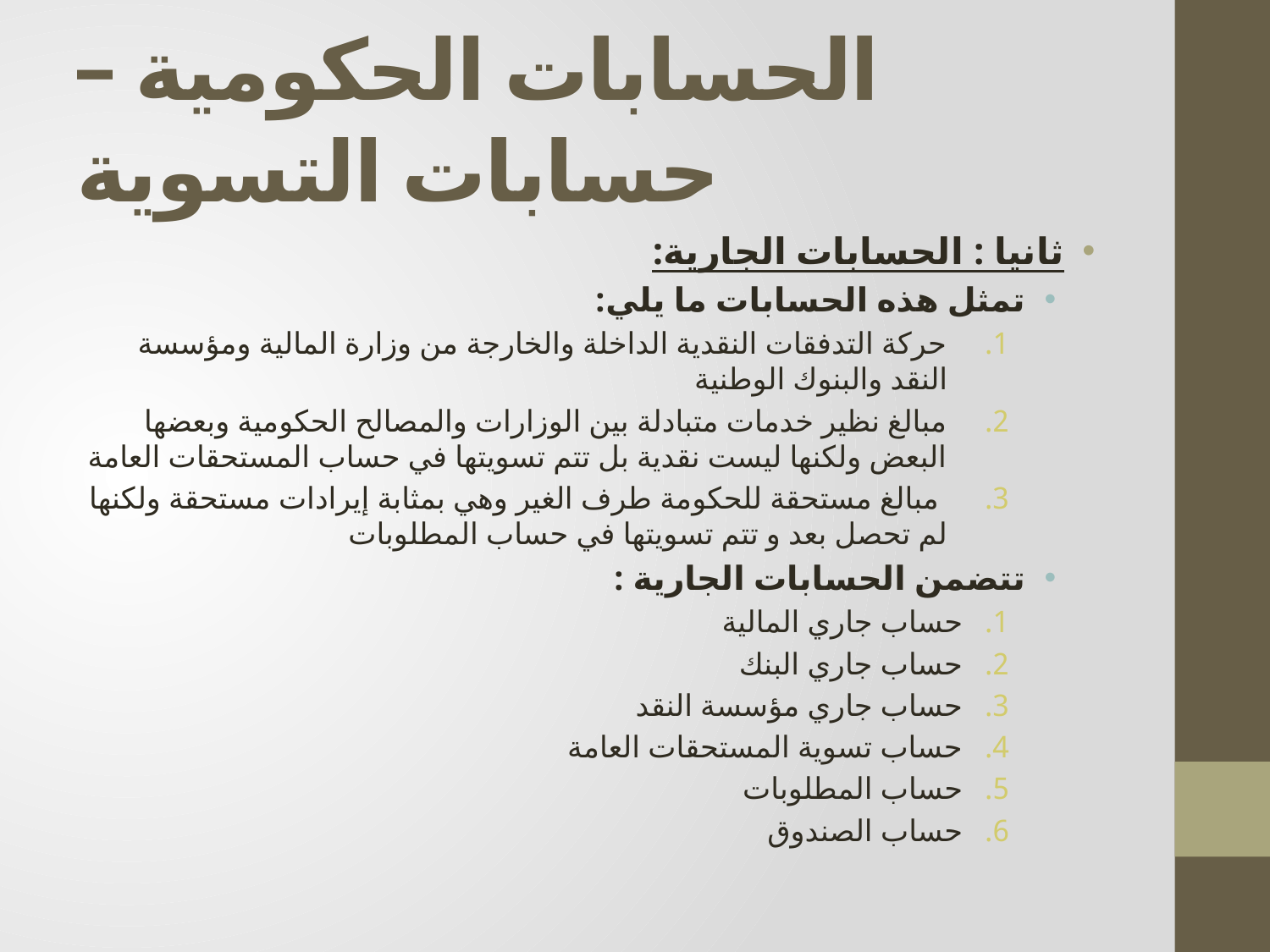

# الحسابات الحكومية – حسابات التسوية
ثانيا : الحسابات الجارية:
تمثل هذه الحسابات ما يلي:
حركة التدفقات النقدية الداخلة والخارجة من وزارة المالية ومؤسسة النقد والبنوك الوطنية
مبالغ نظير خدمات متبادلة بين الوزارات والمصالح الحكومية وبعضها البعض ولكنها ليست نقدية بل تتم تسويتها في حساب المستحقات العامة
 مبالغ مستحقة للحكومة طرف الغير وهي بمثابة إيرادات مستحقة ولكنها لم تحصل بعد و تتم تسويتها في حساب المطلوبات
تتضمن الحسابات الجارية :
حساب جاري المالية
حساب جاري البنك
حساب جاري مؤسسة النقد
حساب تسوية المستحقات العامة
حساب المطلوبات
حساب الصندوق